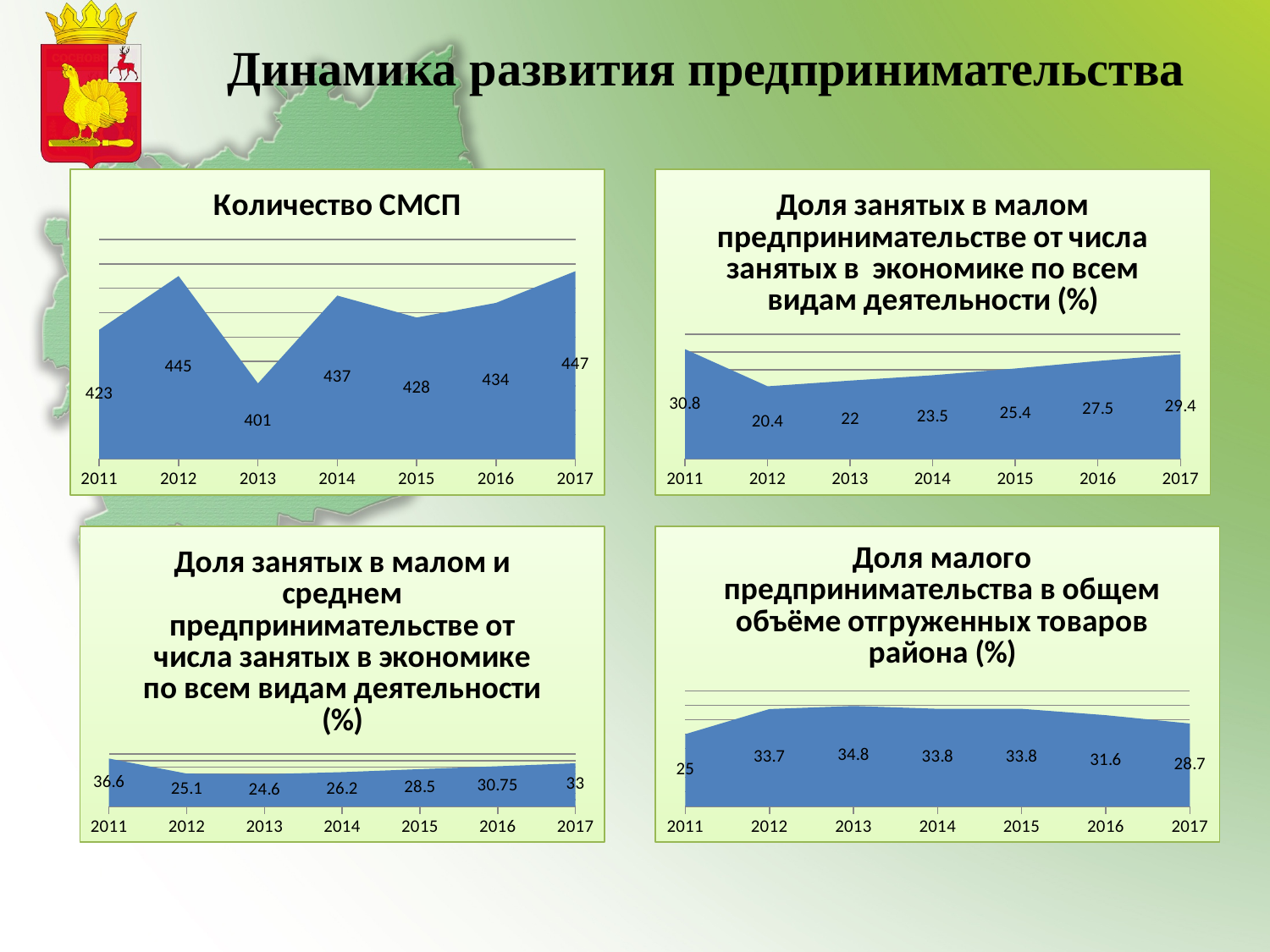

Динамика развития предпринимательства

### Chart:

| Category | Количество СМСП |
|---|---|
| 2011 | 423.0 |
| 2012 | 445.0 |
| 2013 | 401.0 |
| 2014 | 437.0 |
| 2015 | 428.0 |
| 2016 | 434.0 |
| 2017 | 447.0 |

### Chart:

| Category | Доля занятых в малом предпринимательстве от числа занятых в  экономике по всем видам деятельности (%) |
|---|---|
| 2011 | 30.8 |
| 2012 | 20.4 |
| 2013 | 22.0 |
| 2014 | 23.5 |
| 2015 | 25.4 |
| 2016 | 27.5 |
| 2017 | 29.4 |

### Chart:

| Category | Доля занятых в малом и среднем предпринимательстве от числа занятых в экономике по всем видам деятельности (%) |
|---|---|
| 2011 | 36.6 |
| 2012 | 25.1 |
| 2013 | 24.6 |
| 2014 | 26.2 |
| 2015 | 28.5 |
| 2016 | 30.75 |
| 2017 | 33.0 |

### Chart:

| Category | Доля малого предпринимательства в общем объёме отгруженных товаров района (%) |
|---|---|
| 2011 | 25.0 |
| 2012 | 33.7 |
| 2013 | 34.80000000000001 |
| 2014 | 33.80000000000001 |
| 2015 | 33.80000000000001 |
| 2016 | 31.6 |
| 2017 | 28.7 |